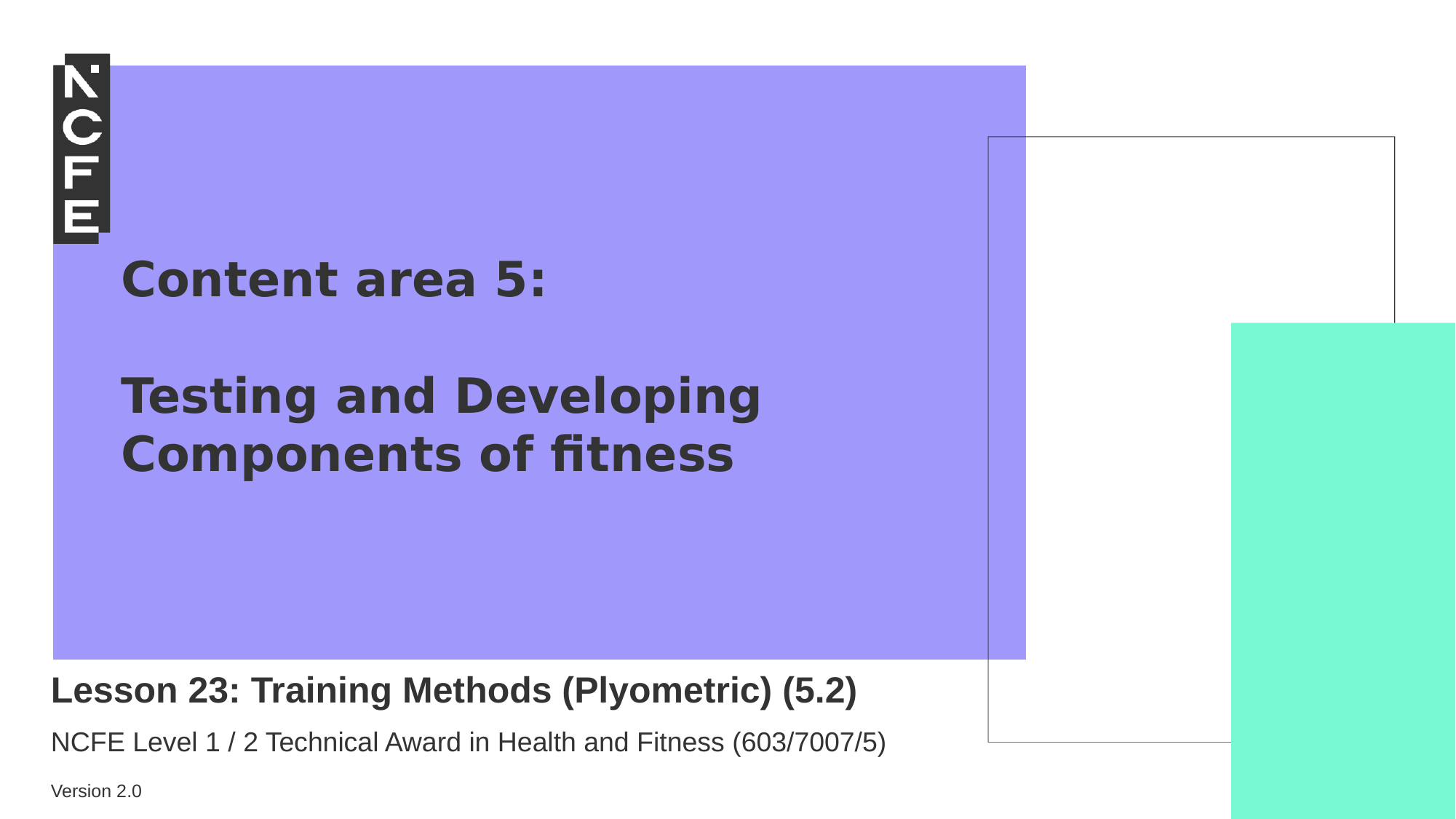

Content area 5:

Testing and Developing Components of fitness
Lesson 23: Training Methods (Plyometric) (5.2)

NCFE Level 1 / 2 Technical Award in Health and Fitness (603/7007/5)

Version 2.0